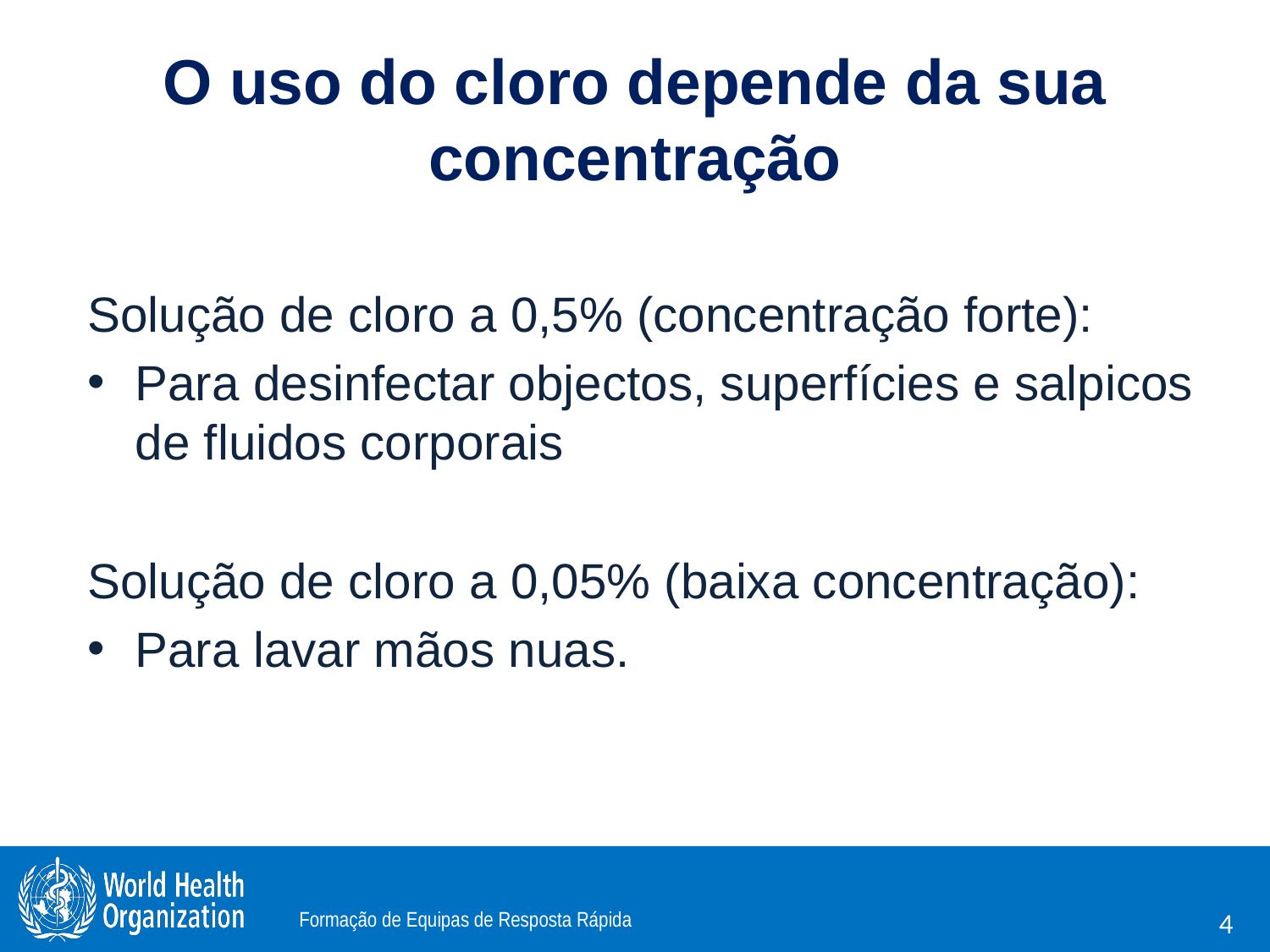

# O uso do cloro depende da sua concentração
Solução de cloro a 0,5% (concentração forte):
Para desinfectar objectos, superfícies e salpicos de fluidos corporais

Solução de cloro a 0,05% (baixa concentração):
Para lavar mãos nuas.